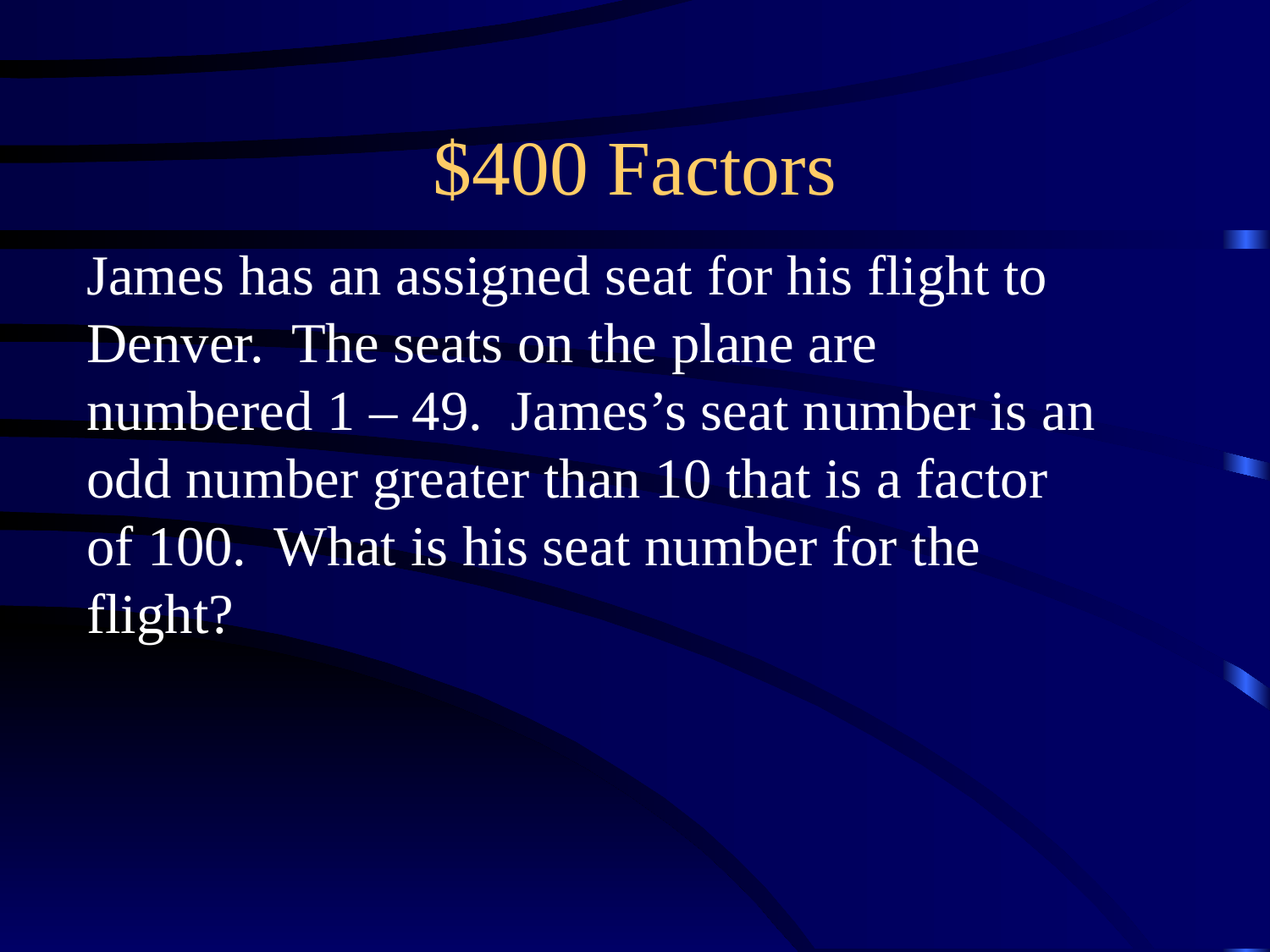

# $400 Factors
James has an assigned seat for his flight to Denver.  The seats on the plane are numbered 1 – 49.  James’s seat number is an odd number greater than 10 that is a factor of 100.  What is his seat number for the flight?